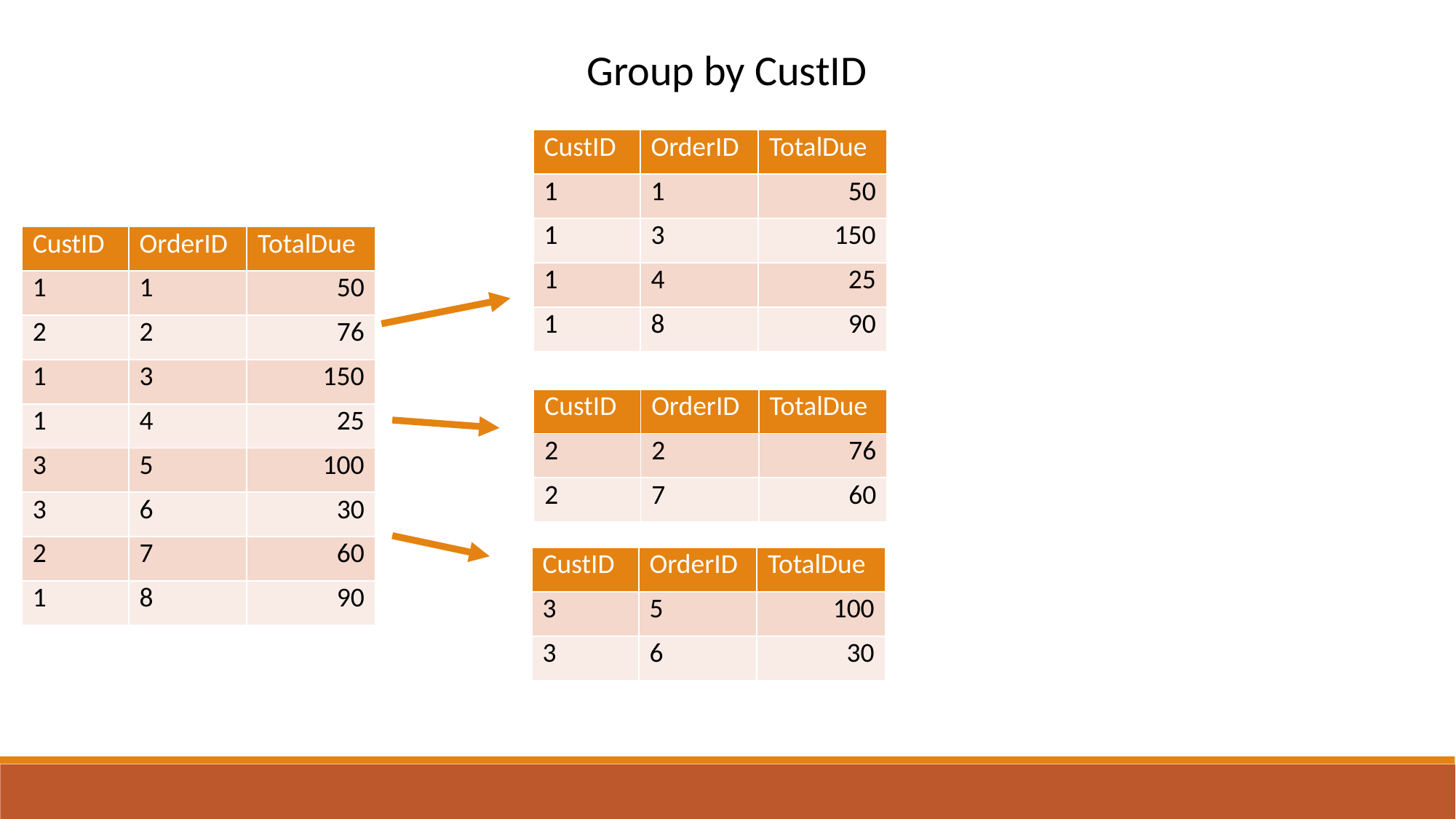

Group by CustID
| CustID | OrderID | TotalDue |
| --- | --- | --- |
| 1 | 1 | 50 |
| 1 | 3 | 150 |
| 1 | 4 | 25 |
| 1 | 8 | 90 |
| CustID | OrderID | TotalDue |
| --- | --- | --- |
| 1 | 1 | 50 |
| 2 | 2 | 76 |
| 1 | 3 | 150 |
| 1 | 4 | 25 |
| 3 | 5 | 100 |
| 3 | 6 | 30 |
| 2 | 7 | 60 |
| 1 | 8 | 90 |
| CustID | OrderID | TotalDue |
| --- | --- | --- |
| 2 | 2 | 76 |
| 2 | 7 | 60 |
| CustID | OrderID | TotalDue |
| --- | --- | --- |
| 3 | 5 | 100 |
| 3 | 6 | 30 |